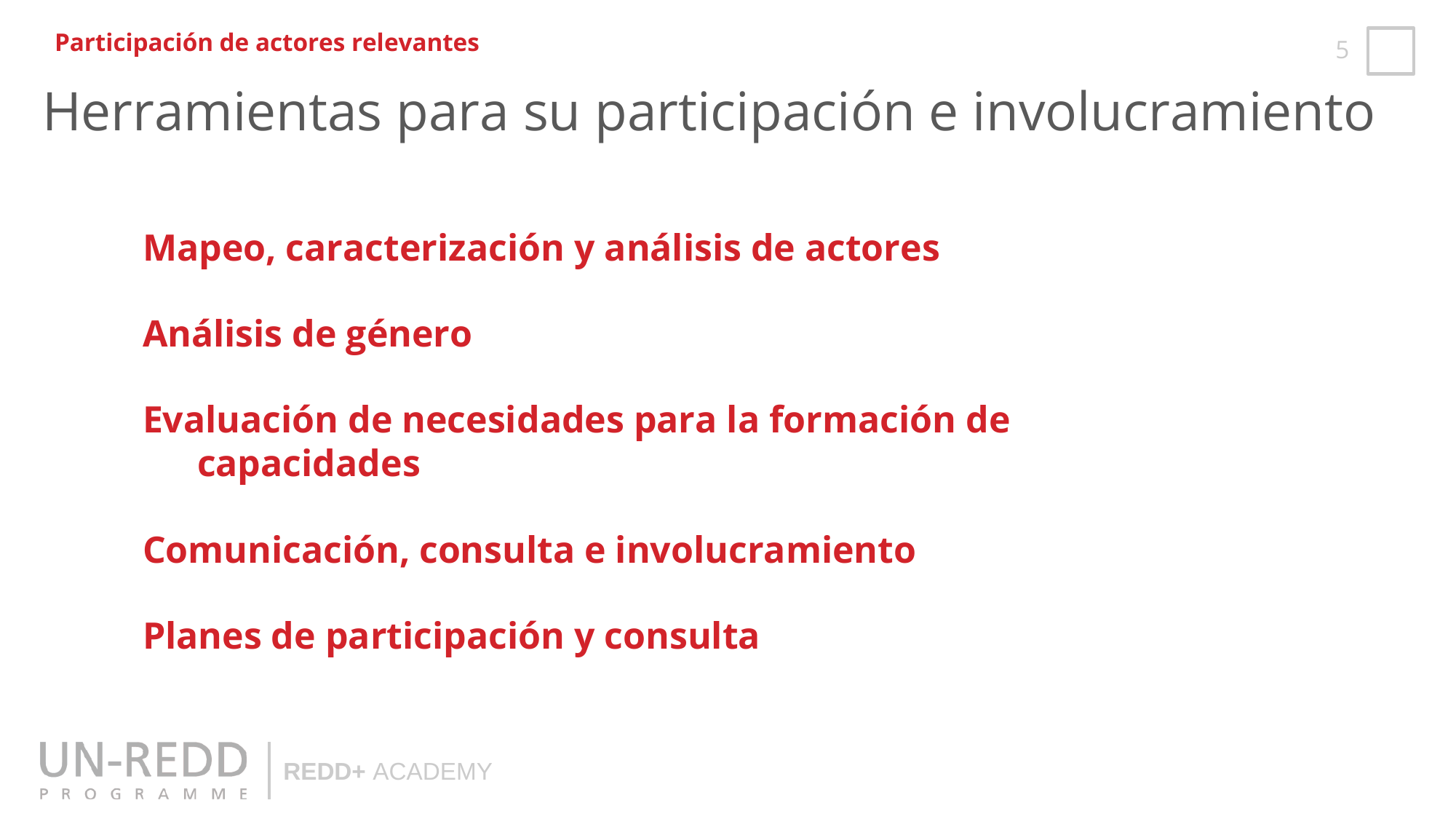

Participación de actores relevantes
	Herramientas para su participación e involucramiento
Mapeo, caracterización y análisis de actores
Análisis de género
Evaluación de necesidades para la formación de capacidades
Comunicación, consulta e involucramiento
Planes de participación y consulta